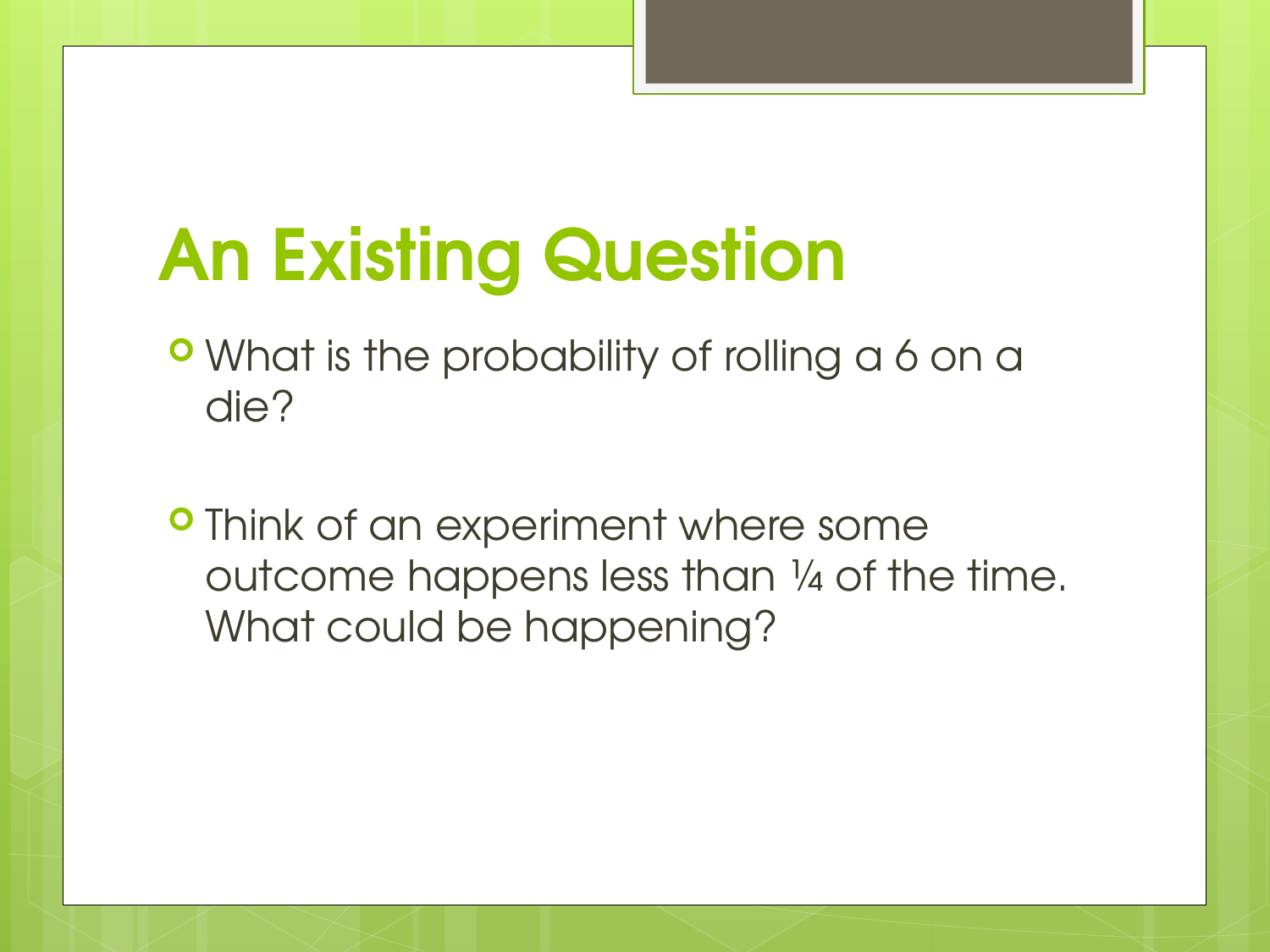

# An Existing Question
What is the probability of rolling a 6 on a die?

Think of an experiment where some outcome happens less than ¼ of the time. What could be happening?